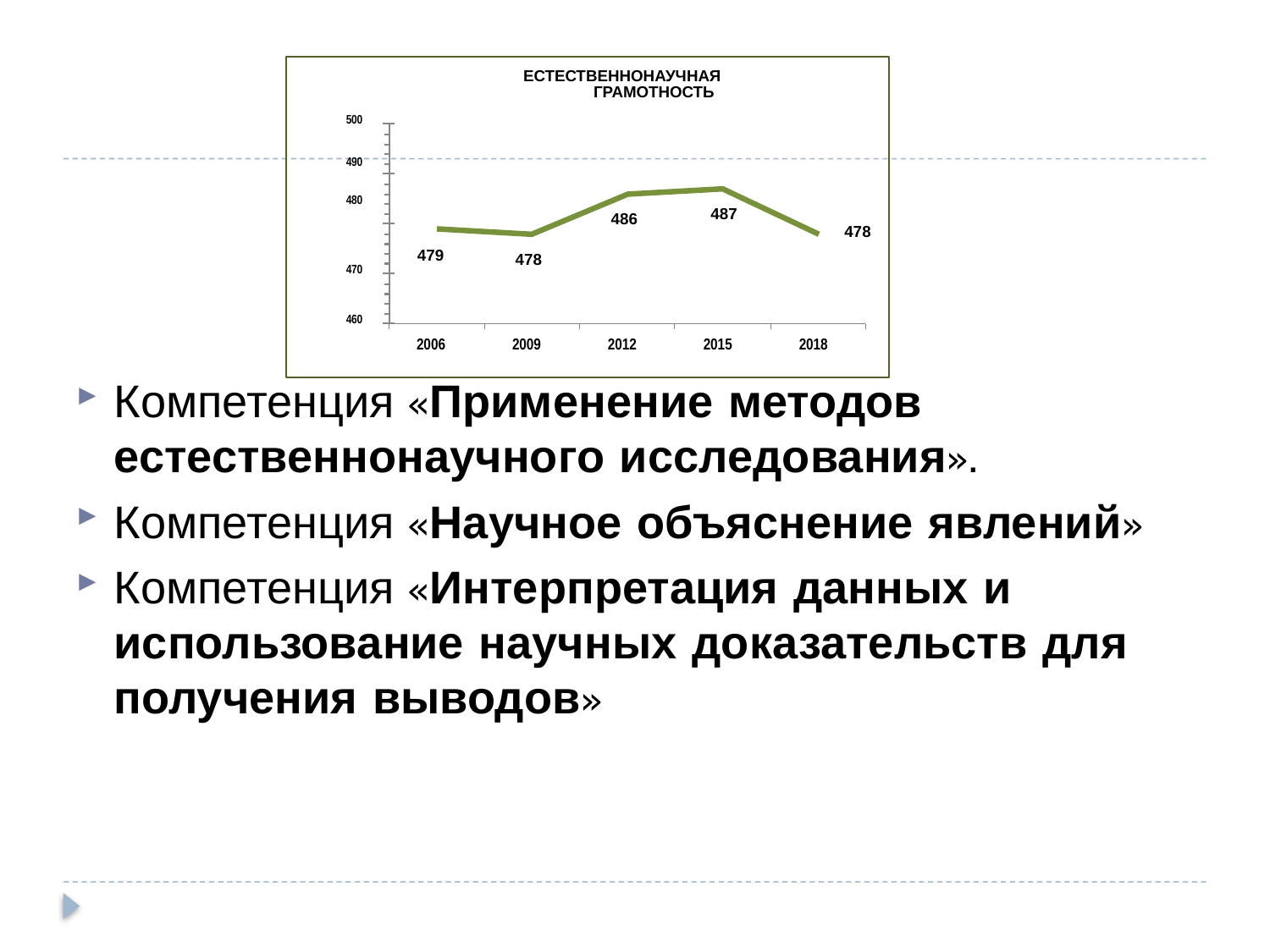

ЕСТЕСТВЕННОНАУЧНАЯ
ГРАМОТНОСТЬ
500

490

480

487

486

478

479

478

470

460

2006
2009
2012
2015
2018

Компетенция «Применение методов естественнонаучного исследования».
Компетенция «Научное объяснение явлений»
Компетенция «Интерпретация данных и использование научных доказательств для получения выводов»